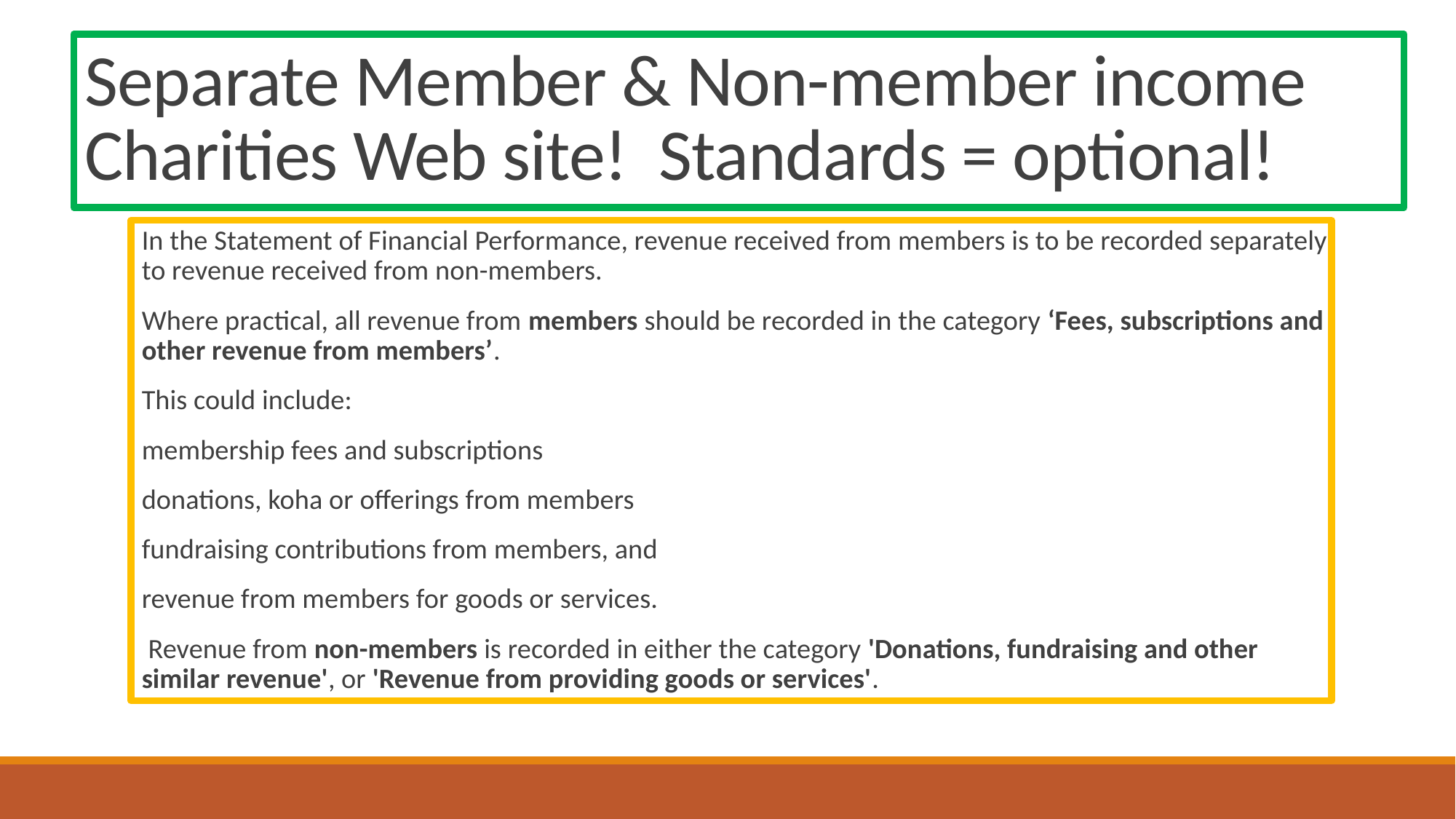

# Separate Member & Non-member income Charities Web site!  Standards = optional!
In the Statement of Financial Performance, revenue received from members is to be recorded separately to revenue received from non-members.
Where practical, all revenue from members should be recorded in the category ‘Fees, subscriptions and other revenue from members’.
This could include:
membership fees and subscriptions
donations, koha or offerings from members
fundraising contributions from members, and
revenue from members for goods or services.
 Revenue from non-members is recorded in either the category 'Donations, fundraising and other similar revenue', or 'Revenue from providing goods or services'.